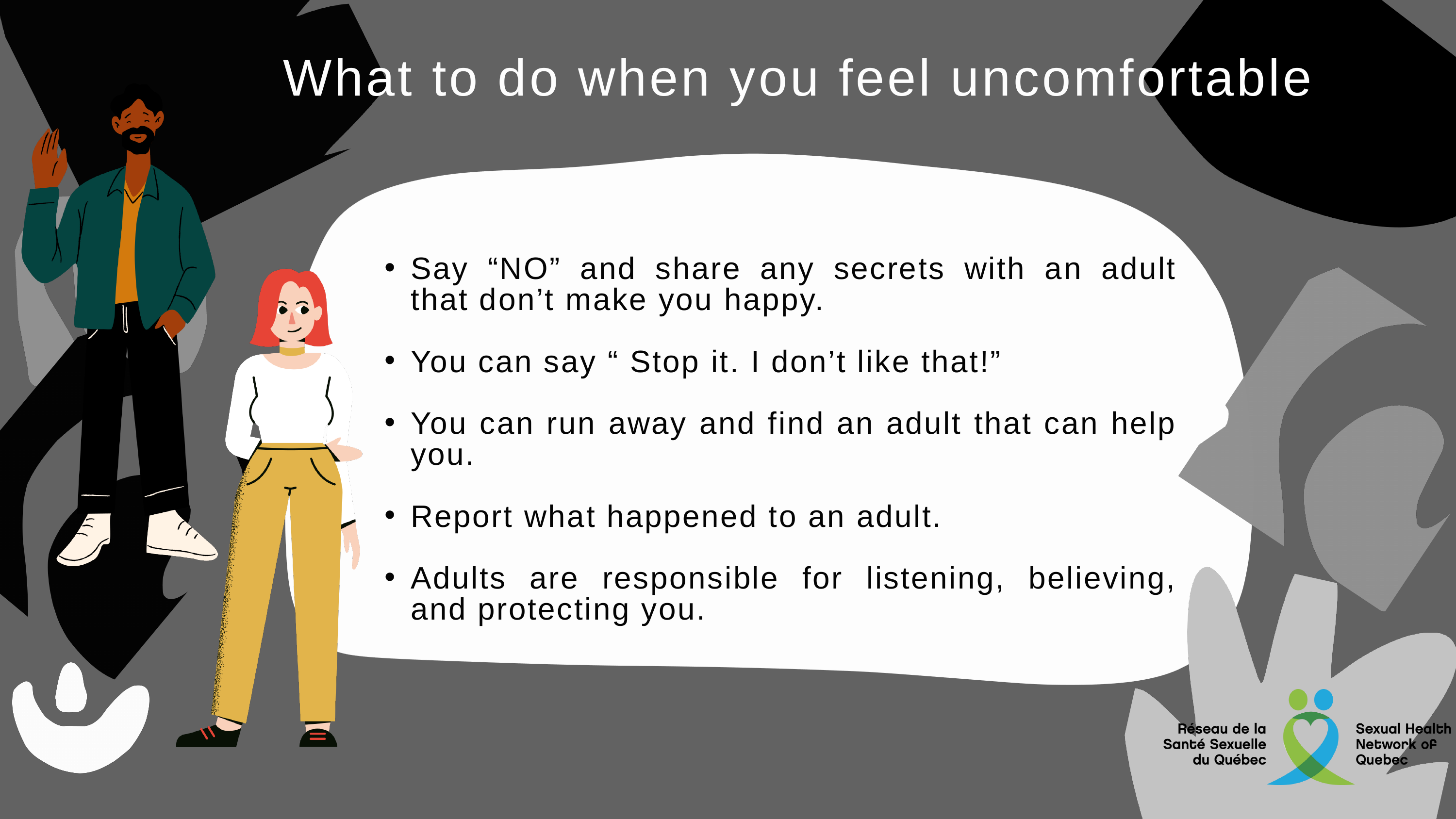

What to do when you feel uncomfortable

Say “NO” and share any secrets with an adult that don’t make you happy.

You can say “ Stop it. I don’t like that!”

You can run away and find an adult that can help you.

Report what happened to an adult.

Adults are responsible for listening, believing, and protecting you.